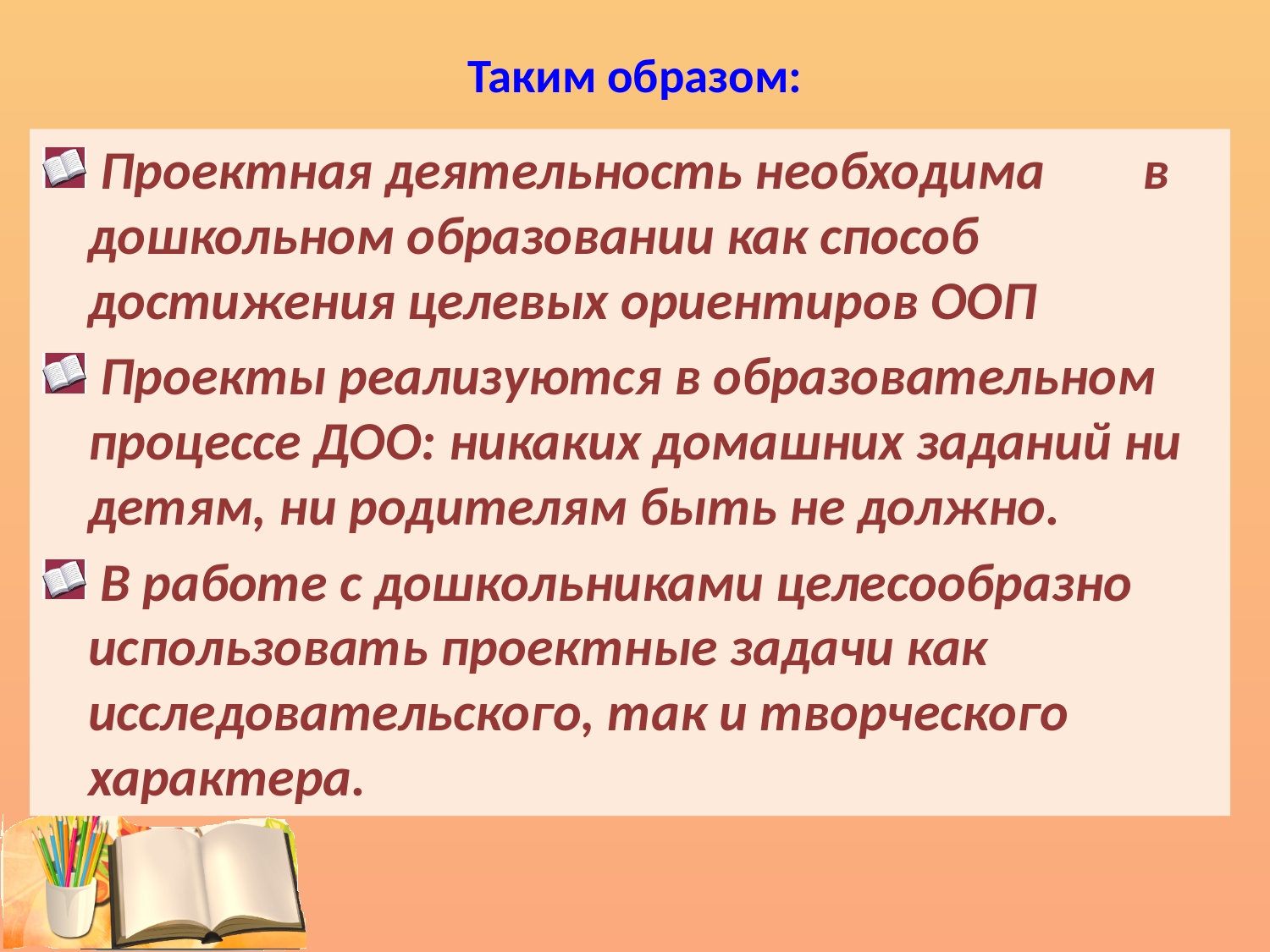

# Таким образом:
 Проектная деятельность необходима        в дошкольном образовании как способ достижения целевых ориентиров ООП
 Проекты реализуются в образовательном процессе ДОО: никаких домашних заданий ни детям, ни родителям быть не должно.
 В работе с дошкольниками целесообразно использовать проектные задачи как исследовательского, так и творческого характера.